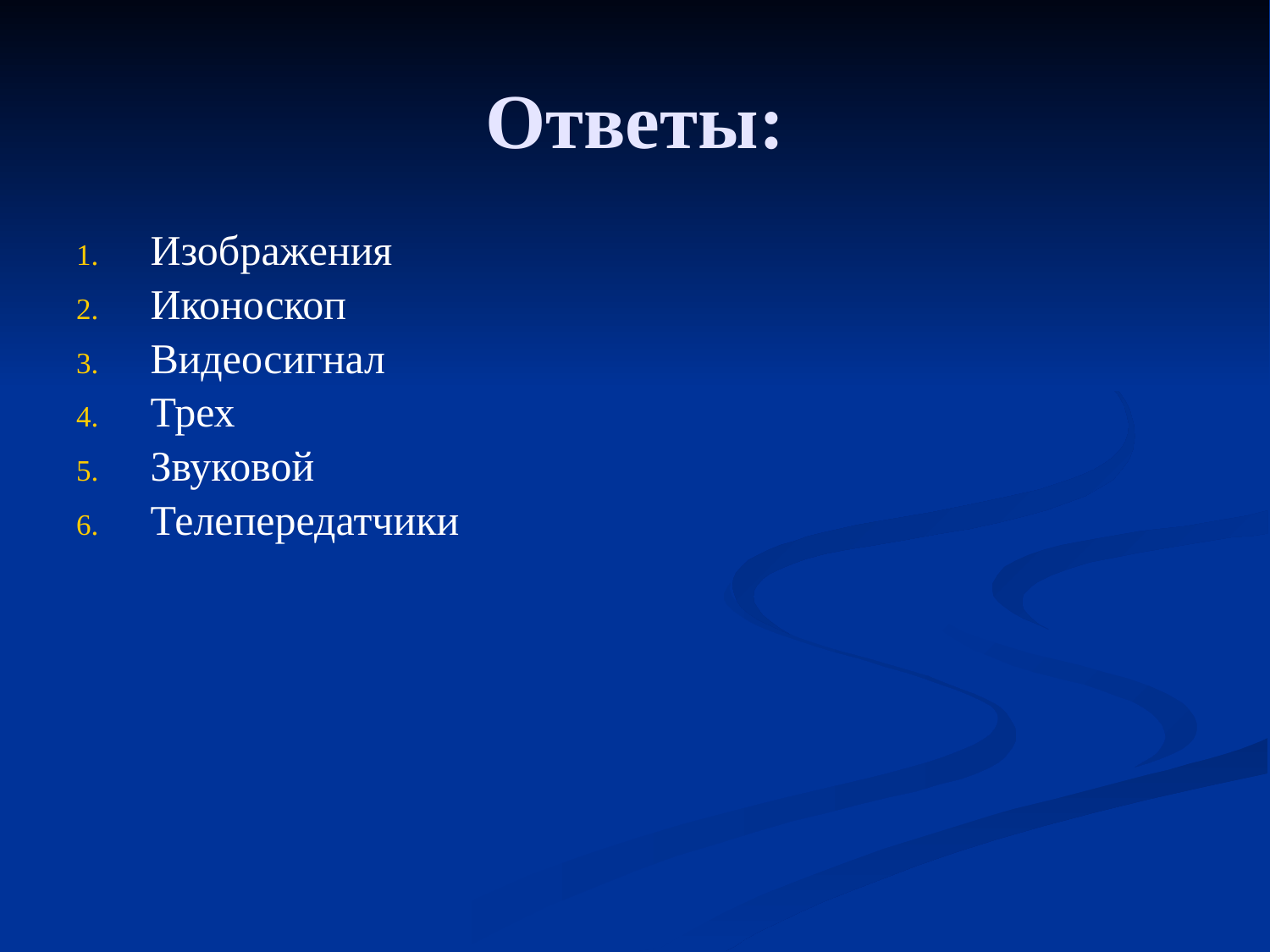

# Ответы:
Изображения
Иконоскоп
Видеосигнал
Трех
Звуковой
Телепередатчики